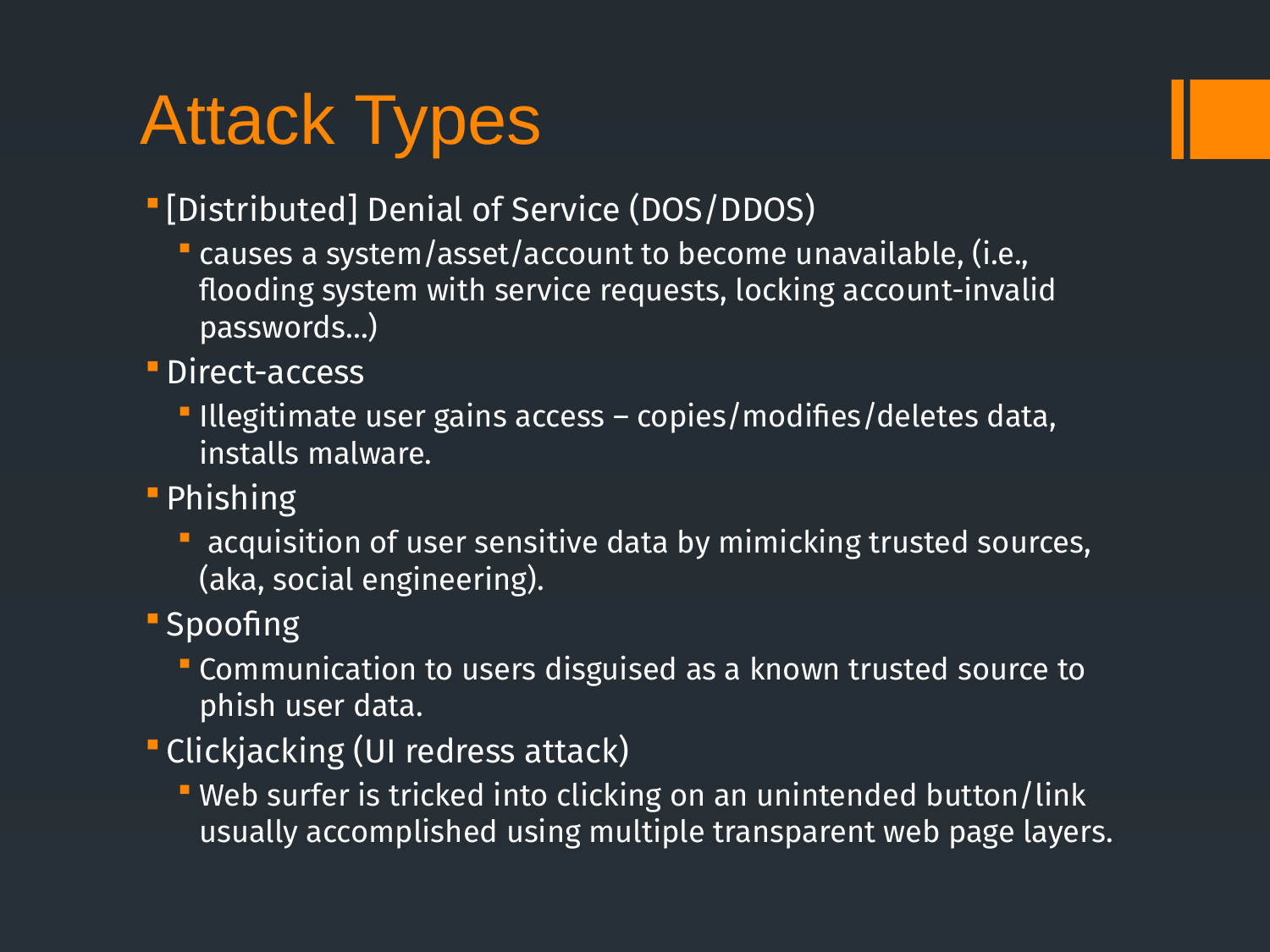

# Attack Types
[Distributed] Denial of Service (DOS/DDOS)
causes a system/asset/account to become unavailable, (i.e., flooding system with service requests, locking account-invalid passwords…)
Direct-access
Illegitimate user gains access – copies/modifies/deletes data, installs malware.
Phishing
 acquisition of user sensitive data by mimicking trusted sources, (aka, social engineering).
Spoofing
Communication to users disguised as a known trusted source to phish user data.
Clickjacking (UI redress attack)
Web surfer is tricked into clicking on an unintended button/link usually accomplished using multiple transparent web page layers.